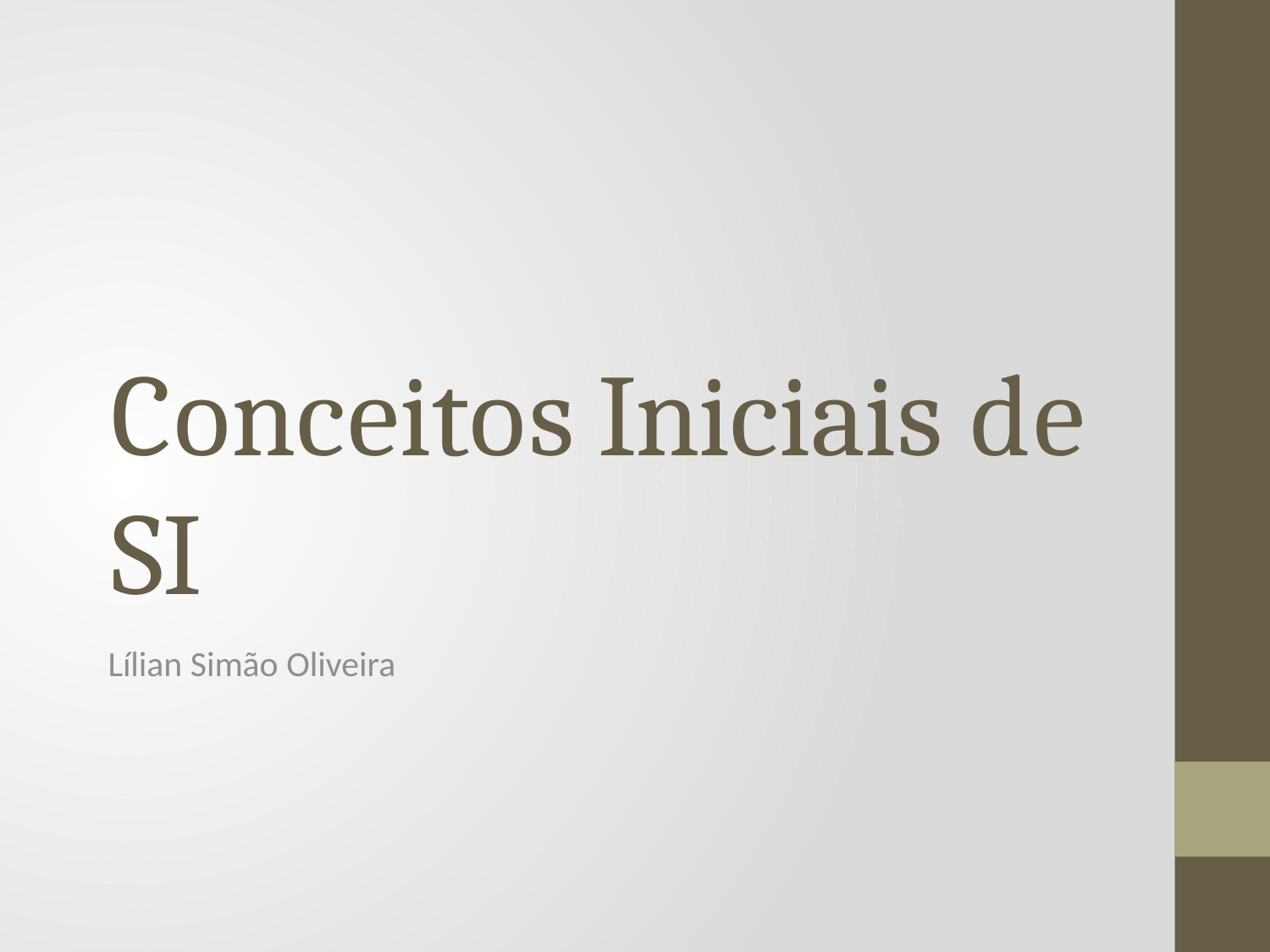

# Conceitos Iniciais de SI
Lílian Simão Oliveira